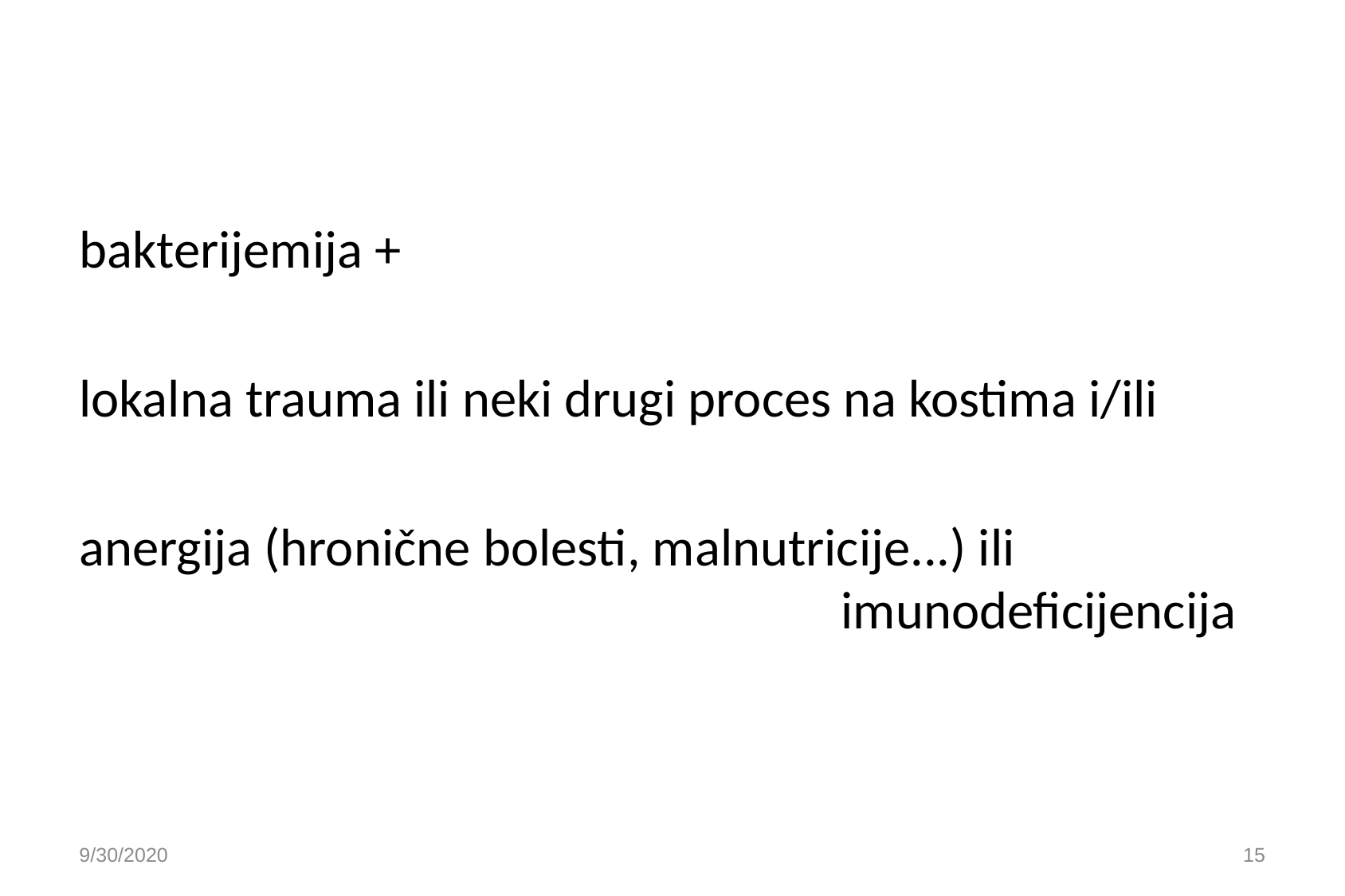

#
bakterijemija +

lokalna trauma ili neki drugi proces na kostima i/ili

anergija (hronične bolesti, malnutricije...) ili 								imunodeficijencija
9/30/2020
15